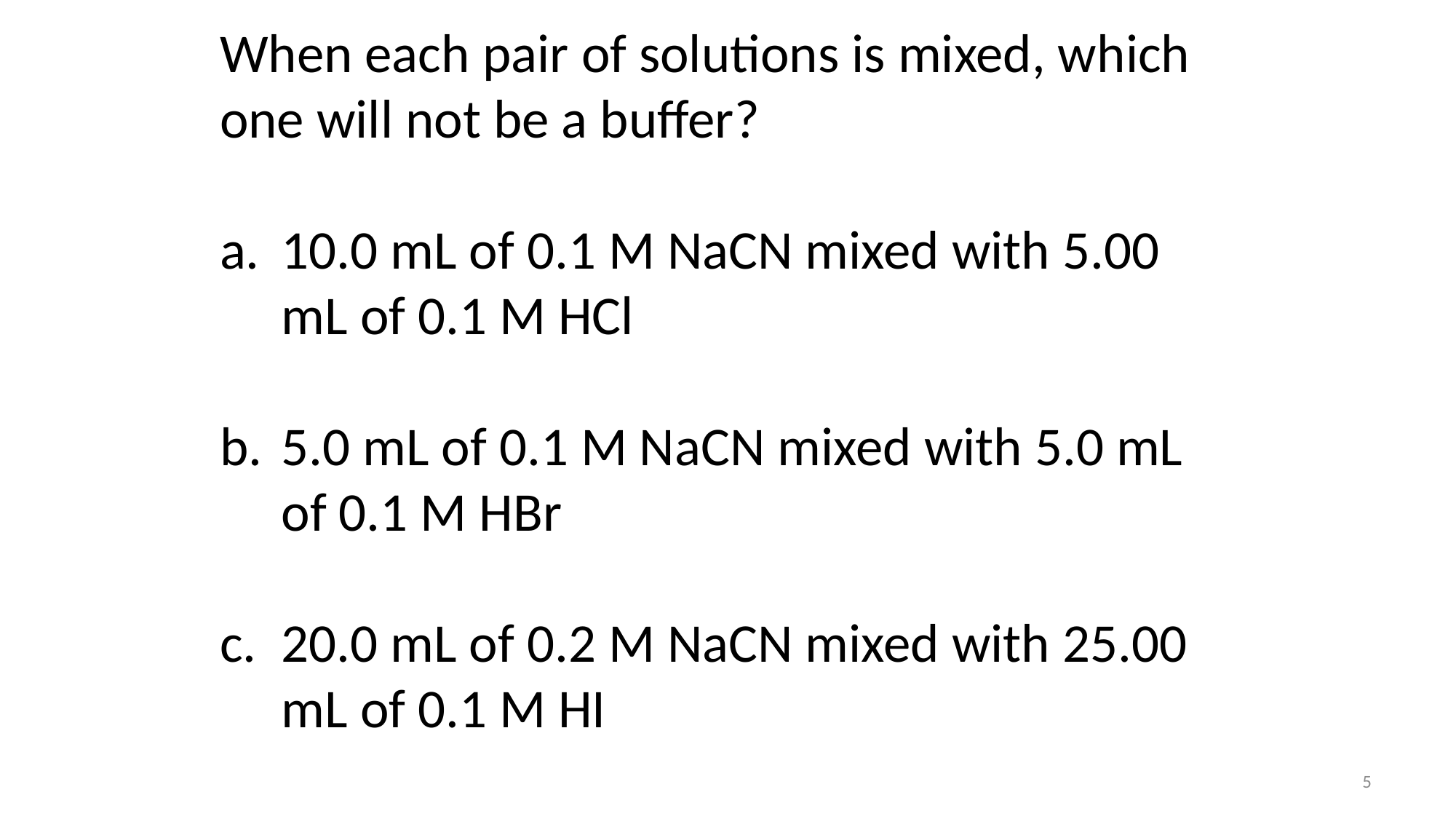

When each pair of solutions is mixed, which one will not be a buffer?

10.0 mL of 0.1 M NaCN mixed with 5.00 mL of 0.1 M HCl

5.0 mL of 0.1 M NaCN mixed with 5.0 mL of 0.1 M HBr

20.0 mL of 0.2 M NaCN mixed with 25.00 mL of 0.1 M HI
5